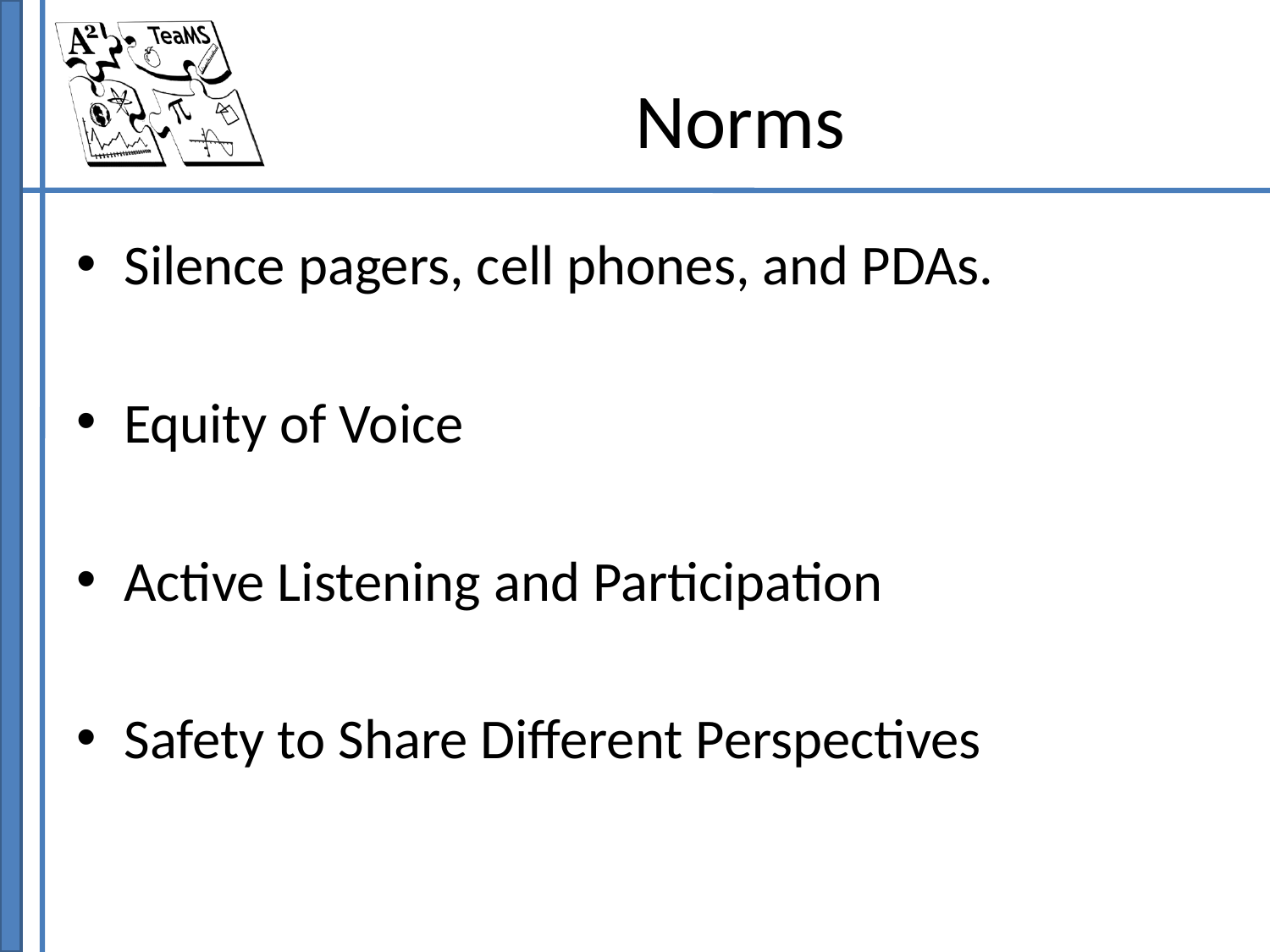

# Norms
Silence pagers, cell phones, and PDAs.

Equity of Voice

Active Listening and Participation

Safety to Share Different Perspectives